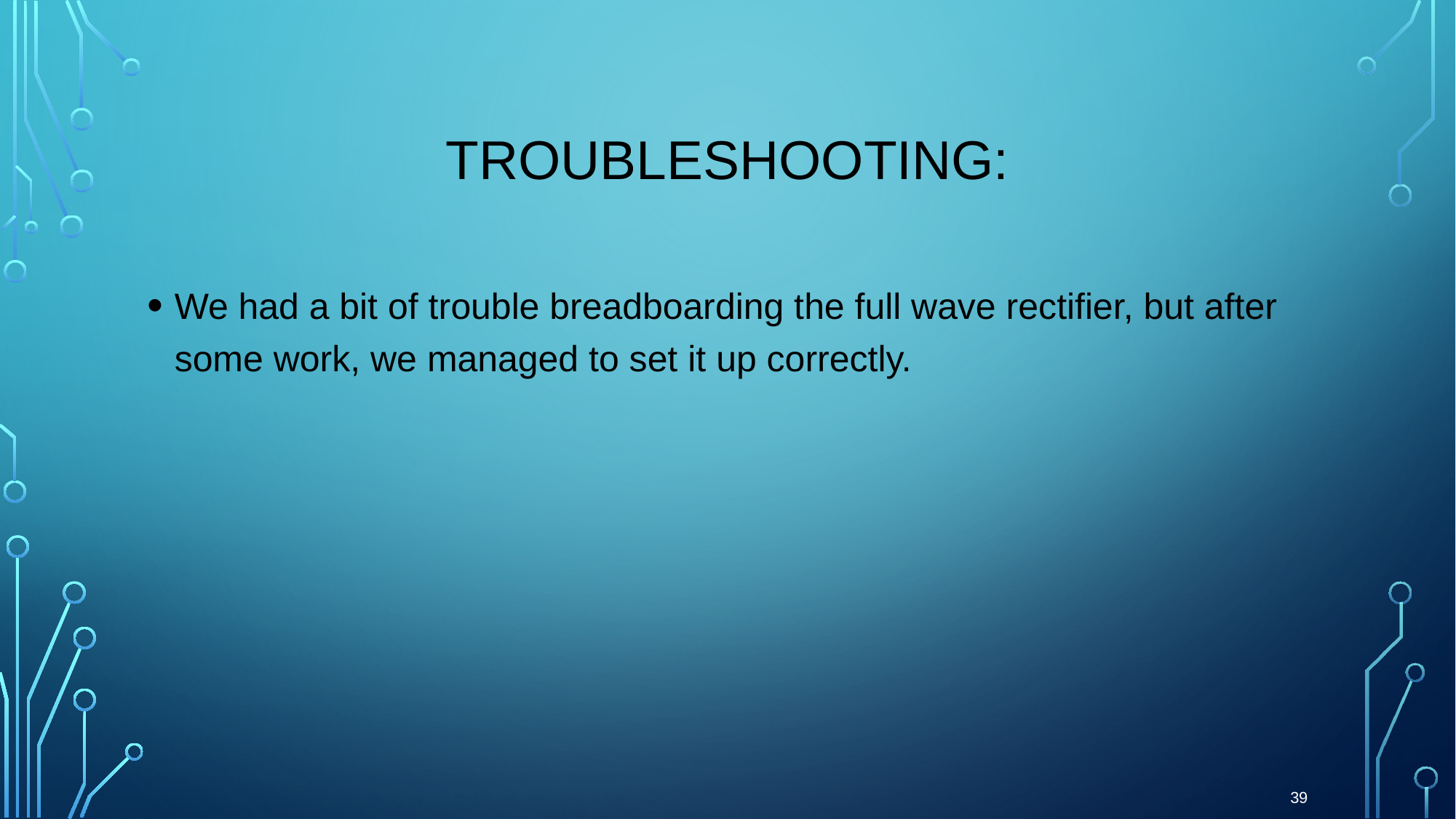

# Troubleshooting:
We had a bit of trouble breadboarding the full wave rectifier, but after some work, we managed to set it up correctly.
39